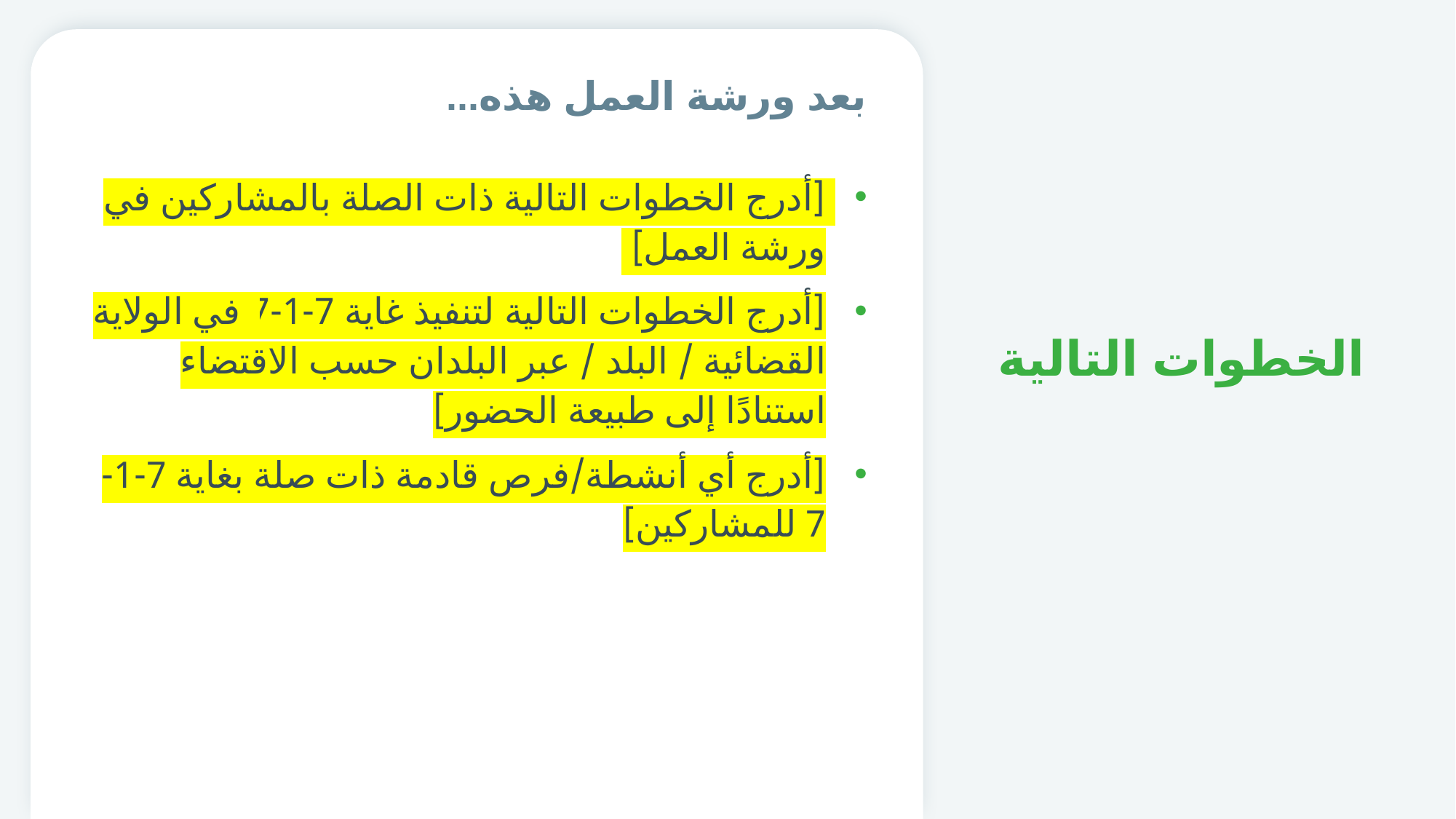

بعد ورشة العمل هذه...
# الخطوات التالية
[أدرج الخطوات التالية ذات الصلة بالمشاركين في ورشة العمل]
[أدرج الخطوات التالية لتنفيذ غاية 7-1-7 في الولاية القضائية / البلد / عبر البلدان حسب الاقتضاء استنادًا إلى طبيعة الحضور]
[أدرج أي أنشطة/فرص قادمة ذات صلة بغاية 7-1-7 للمشاركين]